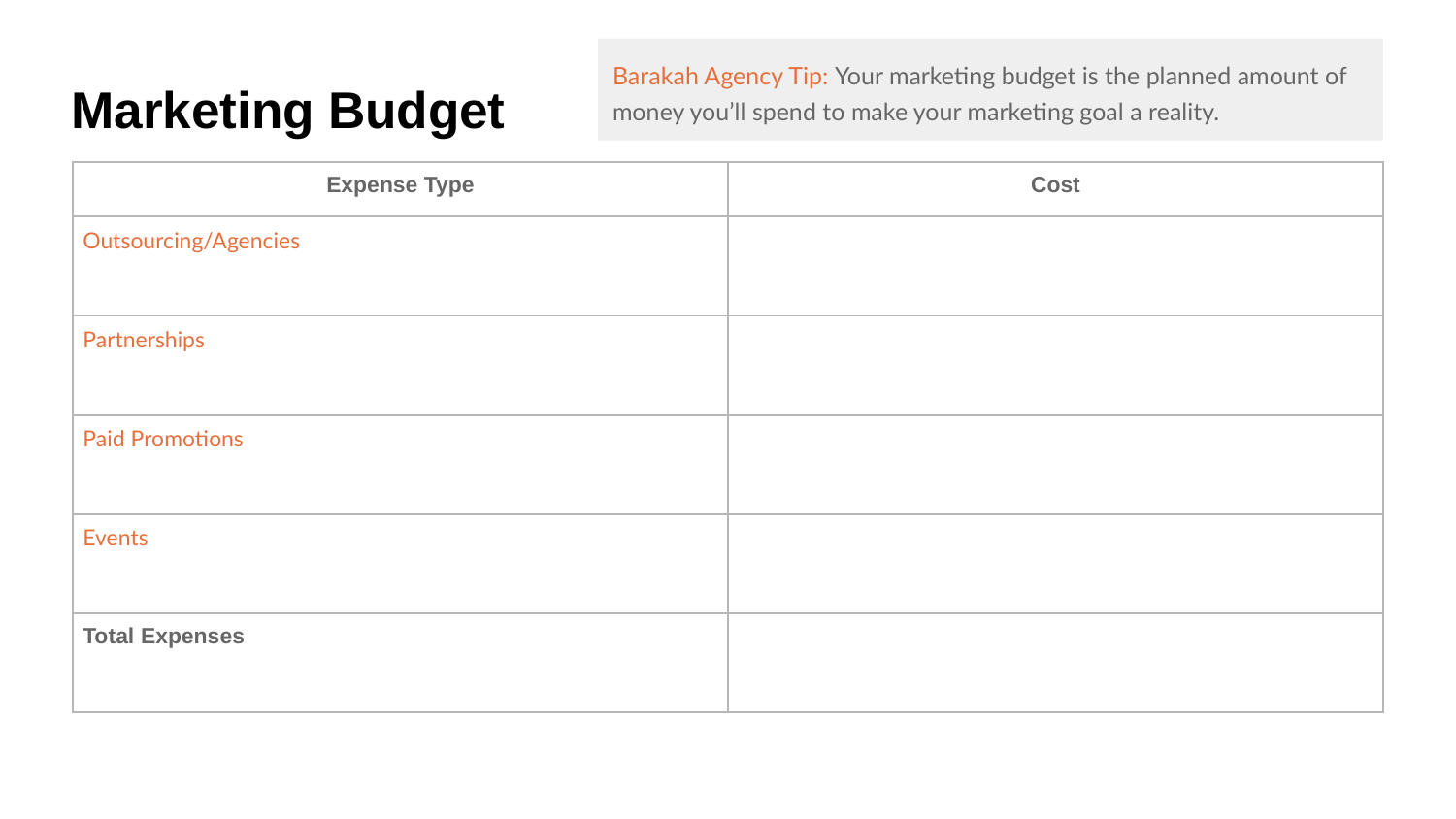

Barakah Agency Tip: Your marketing budget is the planned amount of money you’ll spend to make your marketing goal a reality.
# Marketing Budget
| Expense Type | Cost |
| --- | --- |
| Outsourcing/Agencies |  |
| Partnerships |  |
| Paid Promotions |  |
| Events |  |
| Total Expenses |  |